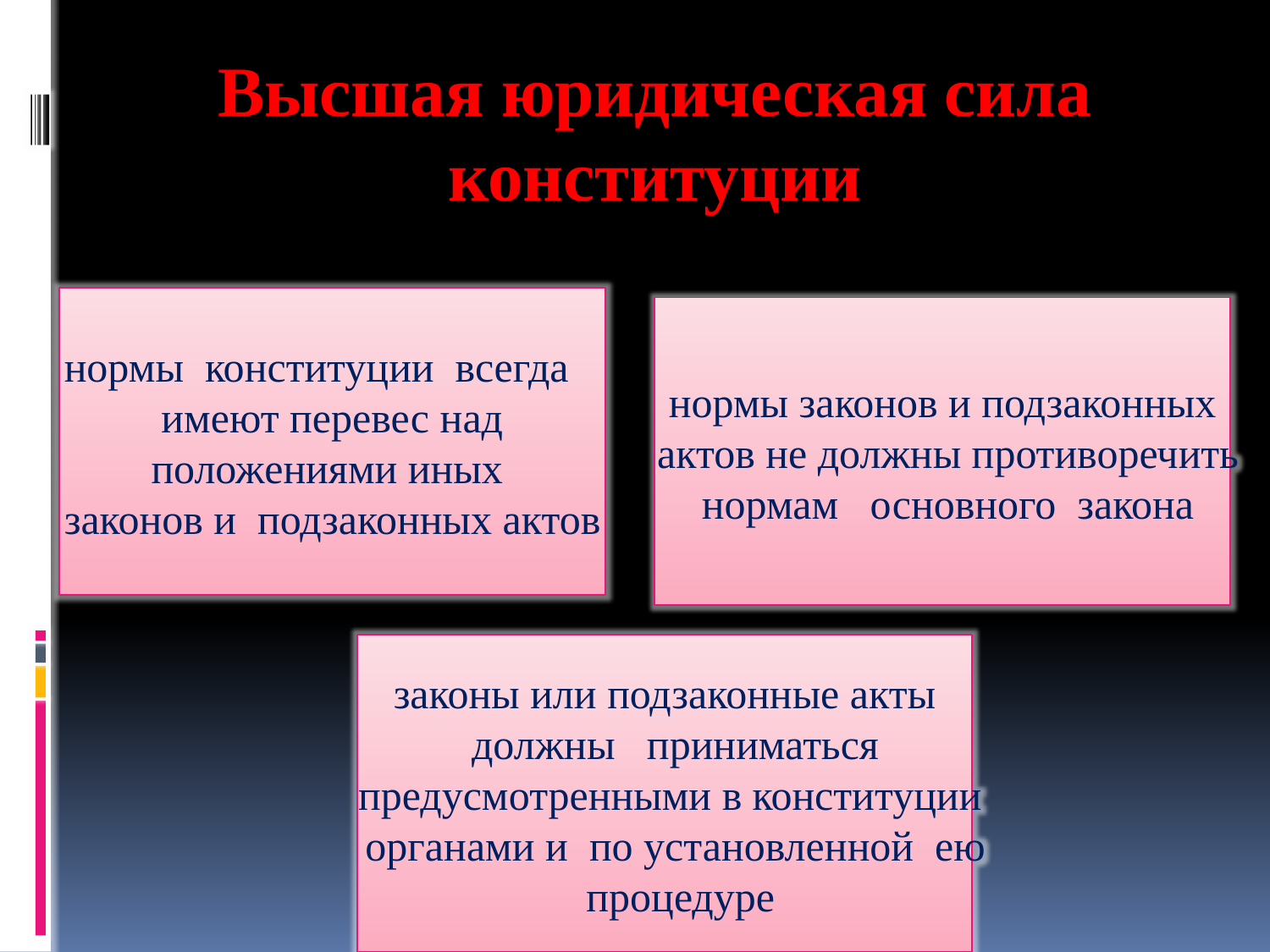

# Высшая юридическая сила конституции
нормы  конституции  всегда
 имеют перевес над
положениями иных
законов и  подзаконных актов
нормы законов и подзаконных
  актов не должны противоречить
  нормам   основного  закона
законы или подзаконные акты
  должны   приниматься
  предусмотренными в конституции
  органами и  по установленной  ею
   процедуре